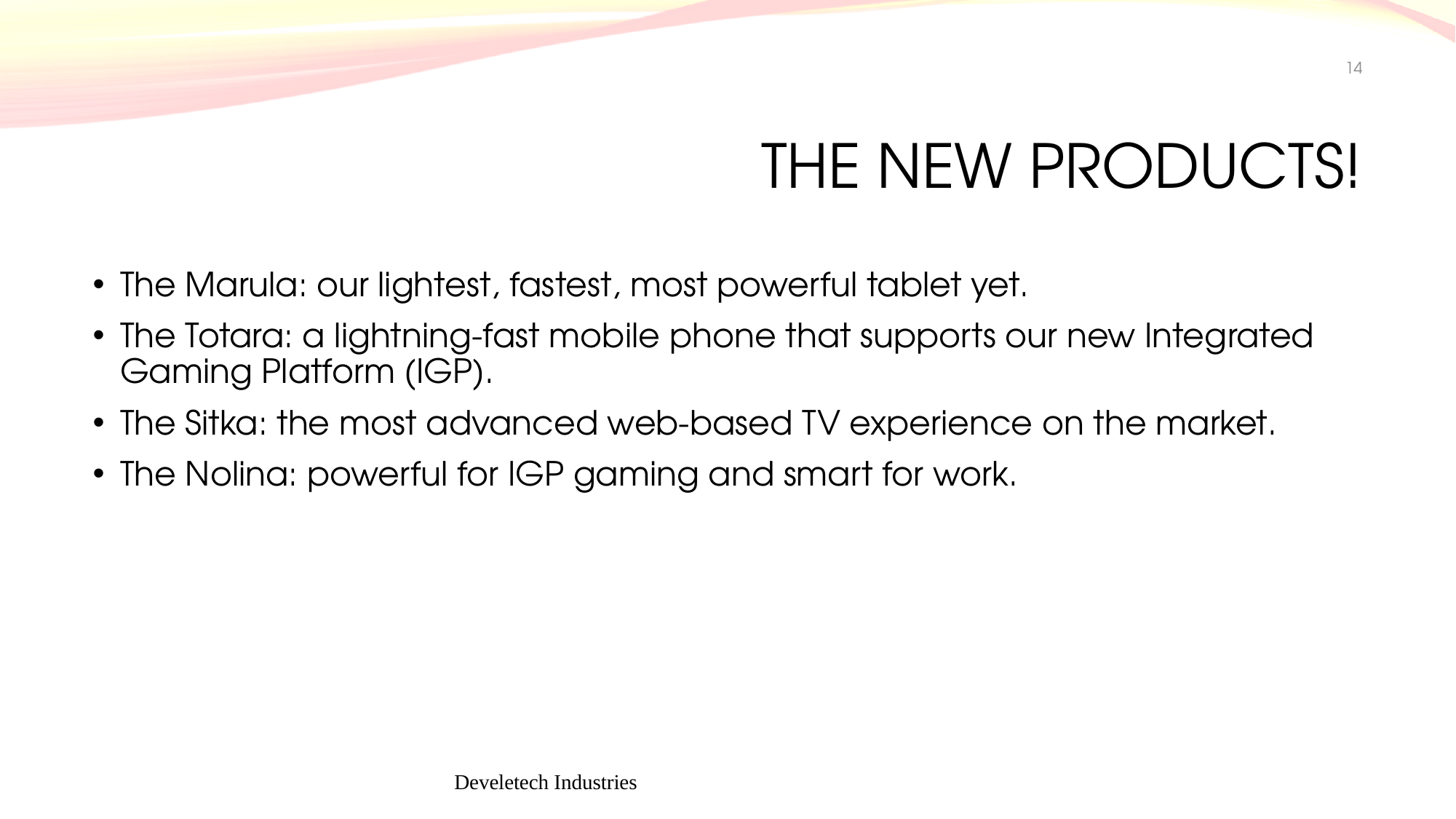

14
# The New Products!
The Marula: our lightest, fastest, most powerful tablet yet.
The Totara: a lightning-fast mobile phone that supports our new Integrated Gaming Platform (IGP).
The Sitka: the most advanced web-based TV experience on the market.
The Nolina: powerful for IGP gaming and smart for work.
Develetech Industries